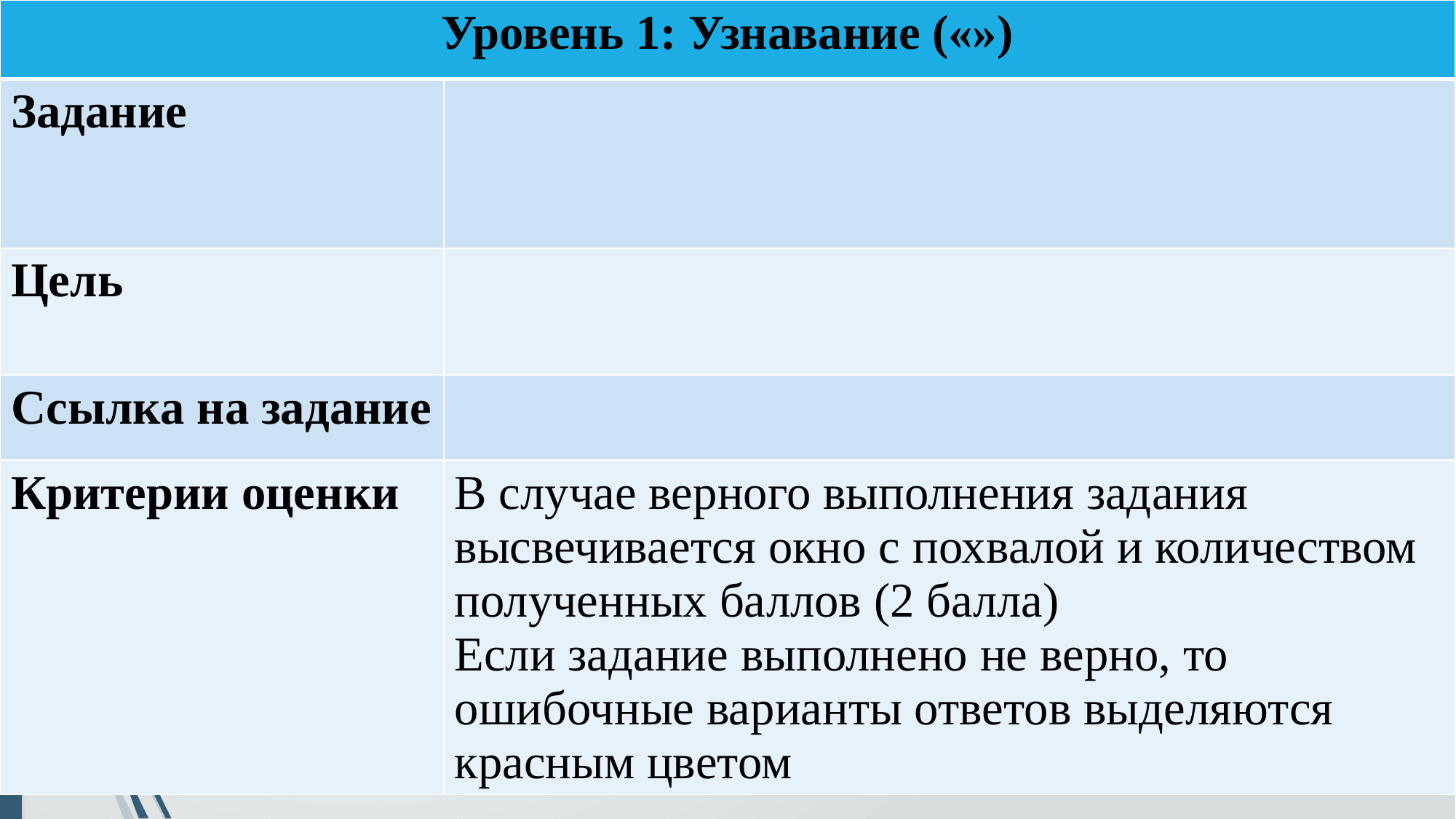

| Уровень 1: Узнавание («») |  |
| --- | --- |
| Задание |  |
| Цель |  |
| Ссылка на задание |  |
| Критерии оценки | В случае верного выполнения задания высвечивается окно с похвалой и количеством полученных баллов (2 балла) Если задание выполнено не верно, то ошибочные варианты ответов выделяются красным цветом |